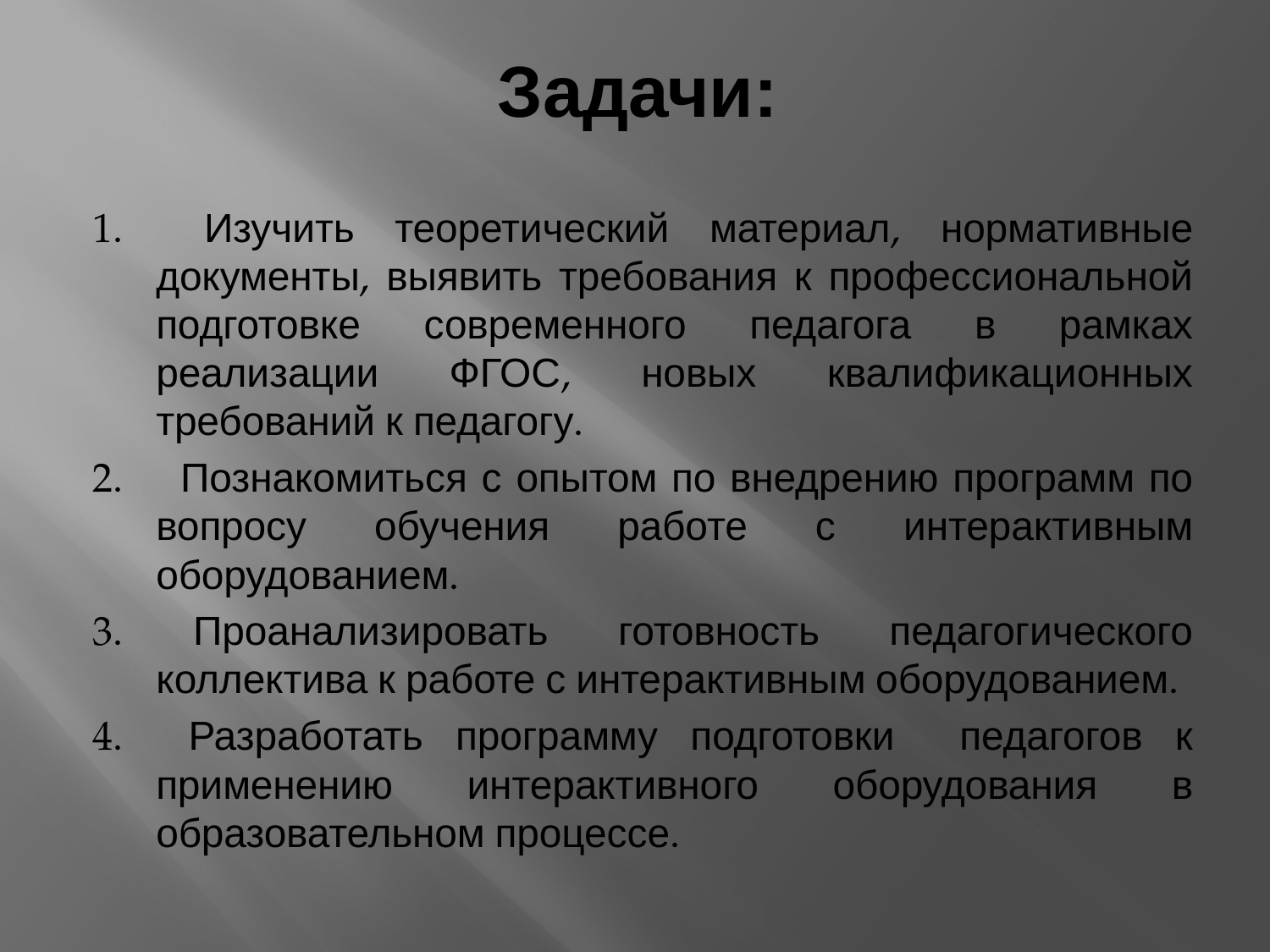

# Задачи:

1.  Изучить теоретический материал, нормативные документы, выявить требования к профессиональной подготовке современного педагога в рамках реализации ФГОС, новых квалификационных требований к педагогу.
2.    Познакомиться с опытом по внедрению программ по вопросу обучения работе с интерактивным оборудованием.
3. Проанализировать готовность педагогического коллектива к работе с интерактивным оборудованием.
4.  Разработать программу подготовки  педагогов к применению интерактивного оборудования в образовательном процессе.